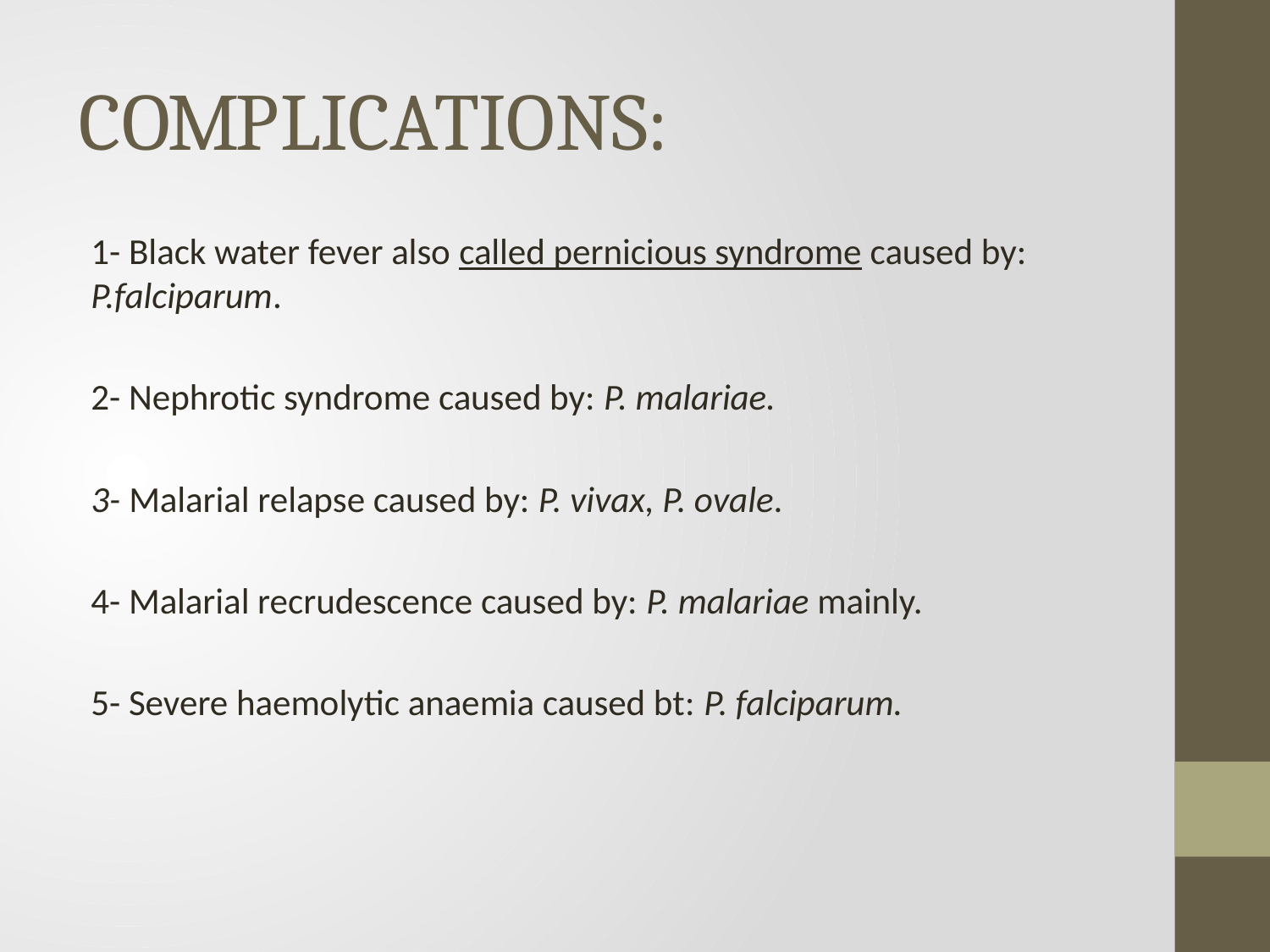

# COMPLICATIONS:
1- Black water fever also called pernicious syndrome caused by: P.falciparum.

2- Nephrotic syndrome caused by: P. malariae.

3- Malarial relapse caused by: P. vivax, P. ovale.

4- Malarial recrudescence caused by: P. malariae mainly.

5- Severe haemolytic anaemia caused bt: P. falciparum.